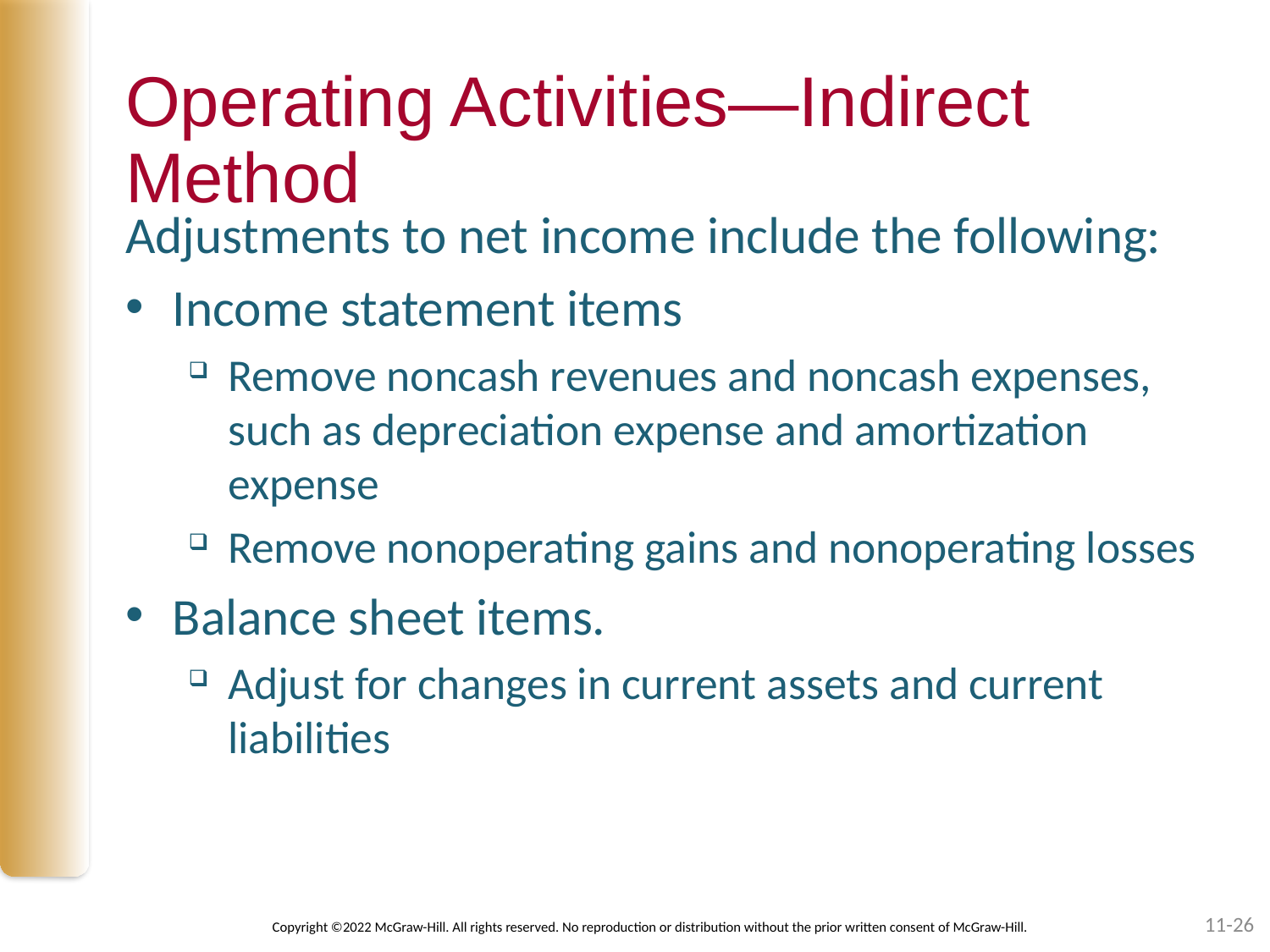

# Operating Activities—Indirect Method
Adjustments to net income include the following:
Income statement items
Remove noncash revenues and noncash expenses, such as depreciation expense and amortization expense
Remove nonoperating gains and nonoperating losses
Balance sheet items.
Adjust for changes in current assets and current liabilities
11-26
Copyright ©2022 McGraw-Hill. All rights reserved. No reproduction or distribution without the prior written consent of McGraw-Hill.